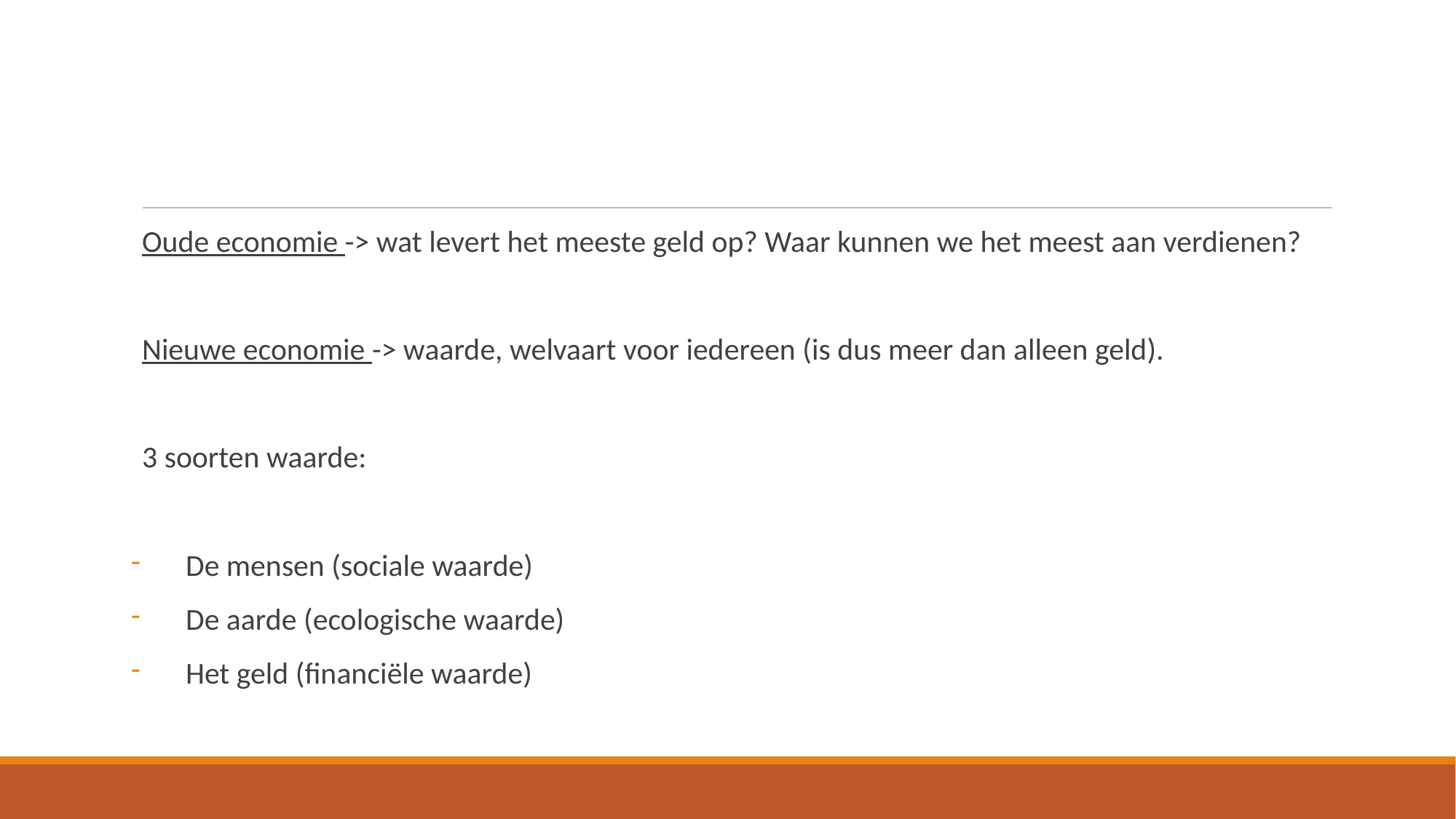

Oude economie -> wat levert het meeste geld op? Waar kunnen we het meest aan verdienen?

Nieuwe economie -> waarde, welvaart voor iedereen (is dus meer dan alleen geld).

3 soorten waarde:

De mensen (sociale waarde)
De aarde (ecologische waarde)
Het geld (financiële waarde)